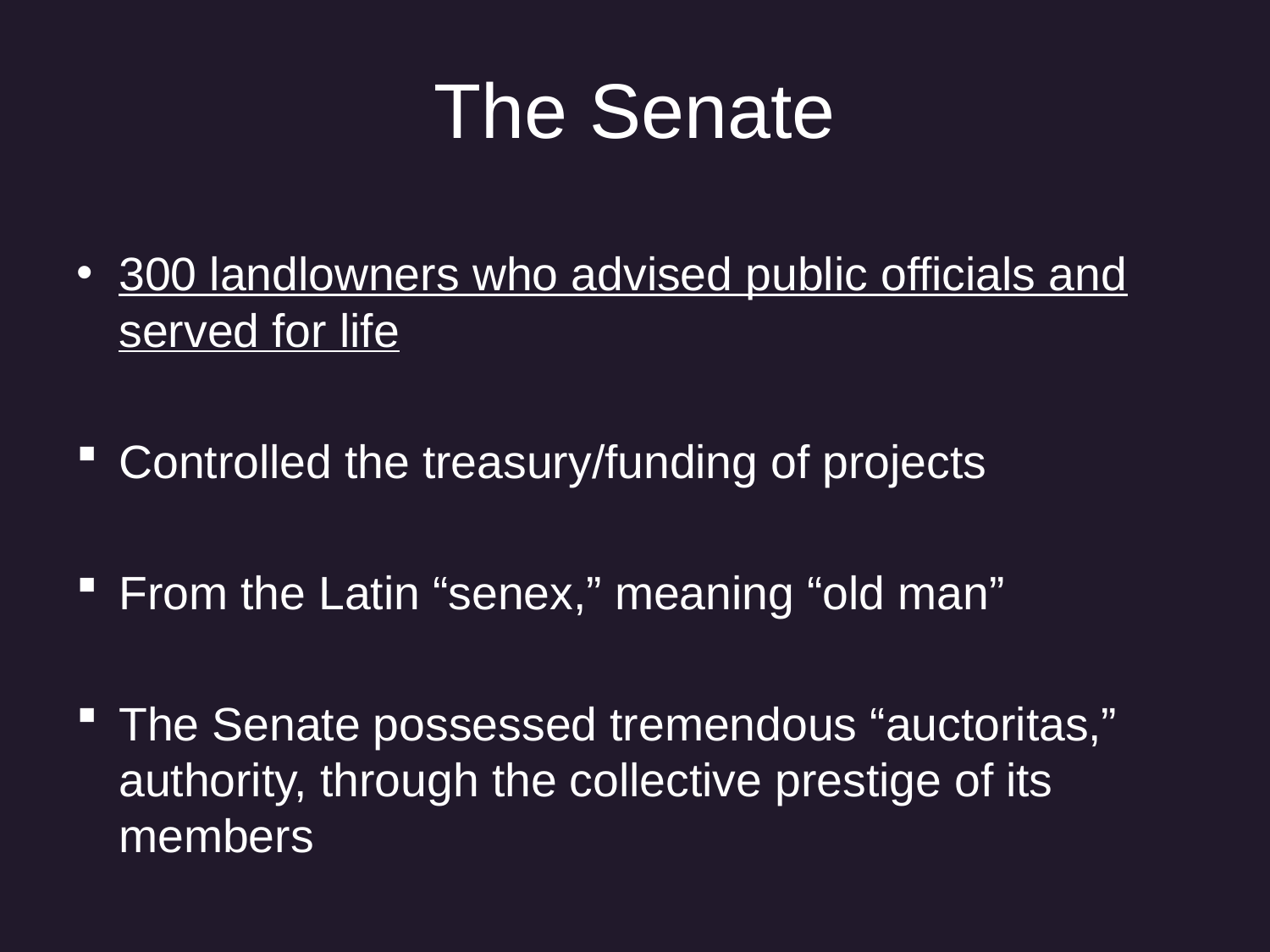

# The Senate
300 landlowners who advised public officials and served for life

Controlled the treasury/funding of projects

From the Latin “senex,” meaning “old man”

The Senate possessed tremendous “auctoritas,” authority, through the collective prestige of its members